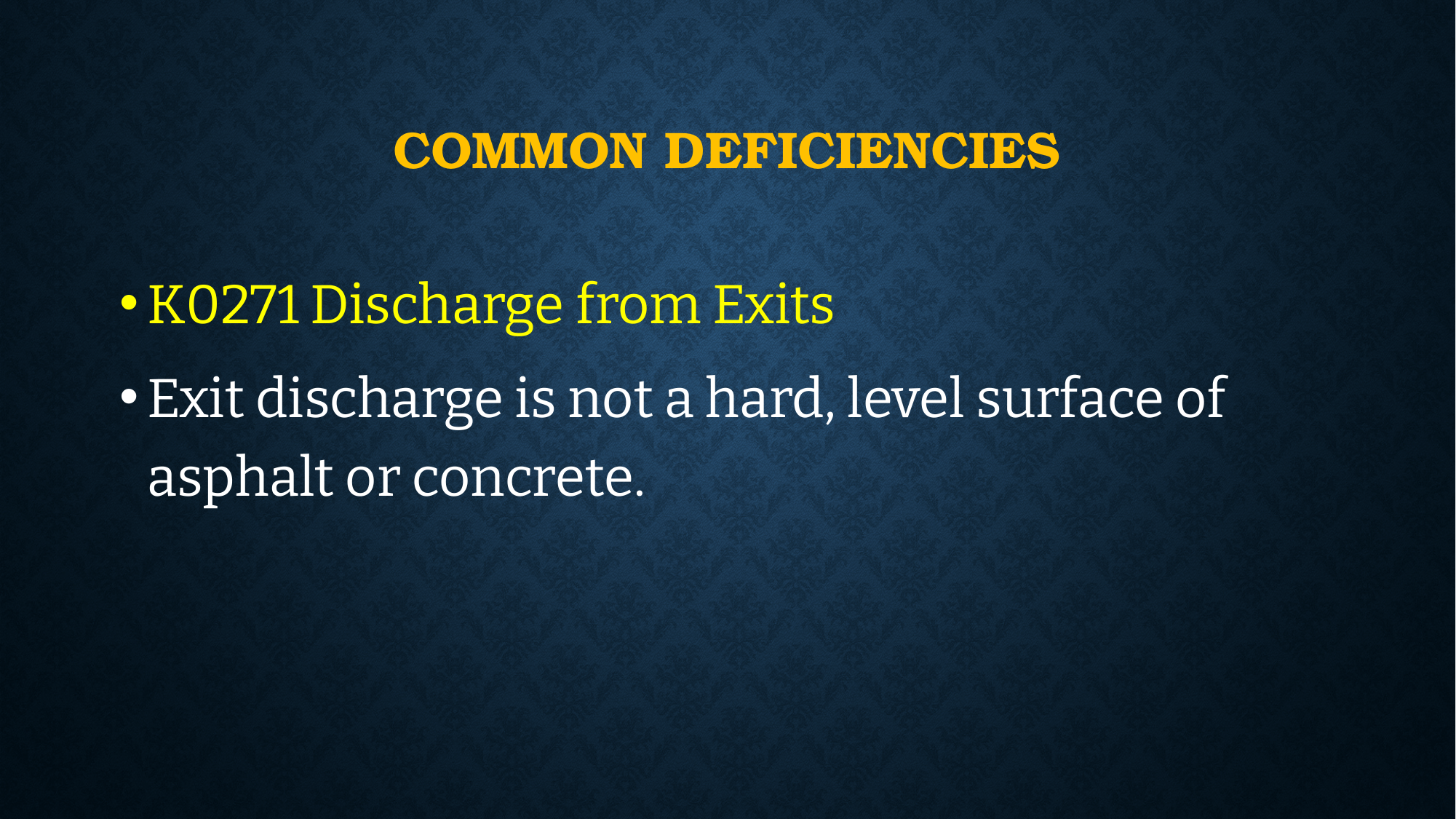

# Common deficiencies
K0271 Discharge from Exits
Exit discharge is not a hard, level surface of asphalt or concrete.